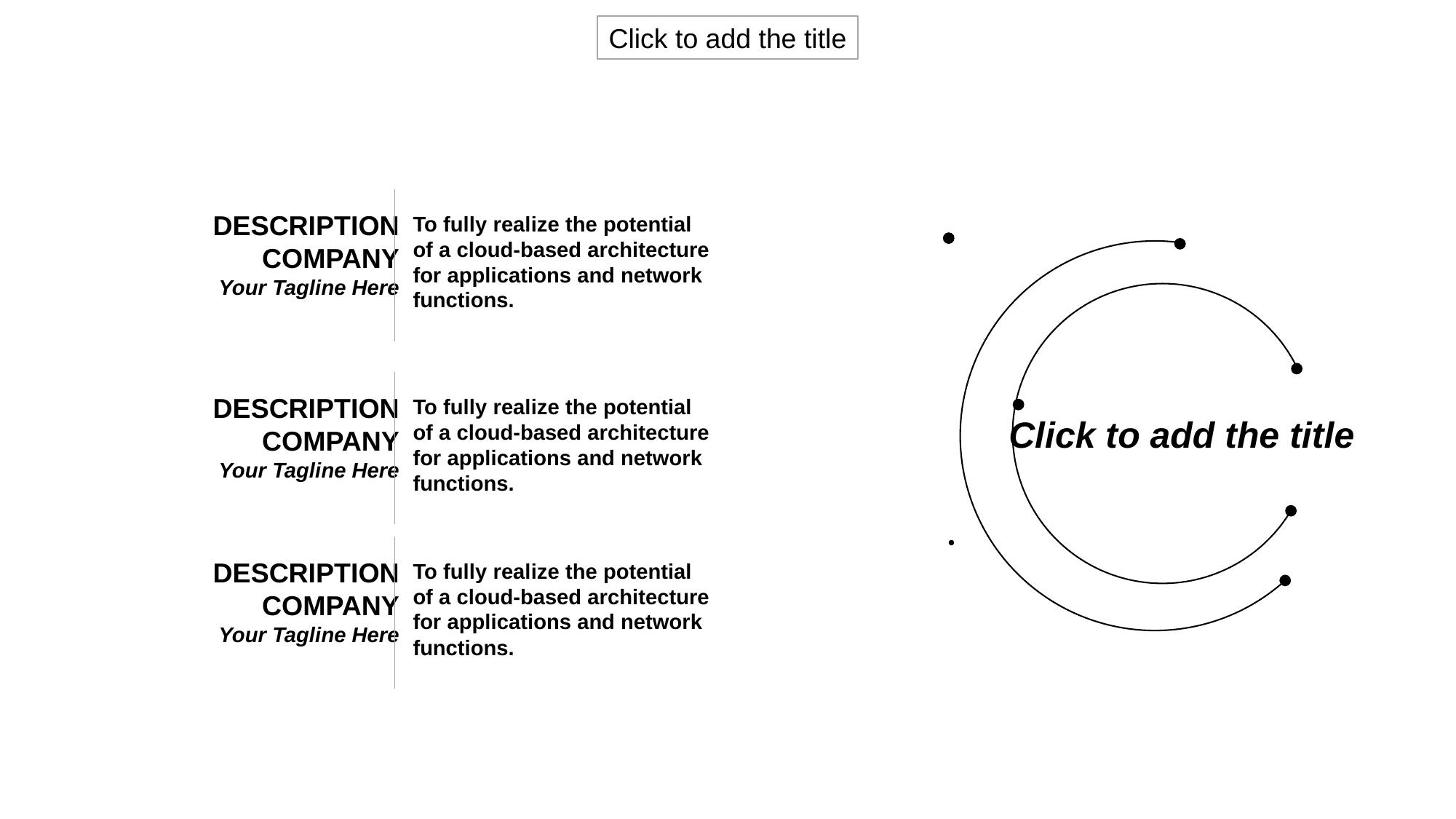

Click to add the title
DESCRIPTION
COMPANY
Your Tagline Here
To fully realize the potential of a cloud-based architecture for applications and network functions.
DESCRIPTION
COMPANY
Your Tagline Here
To fully realize the potential of a cloud-based architecture for applications and network functions.
DESCRIPTION
COMPANY
Your Tagline Here
To fully realize the potential of a cloud-based architecture for applications and network functions.

Click to add the title